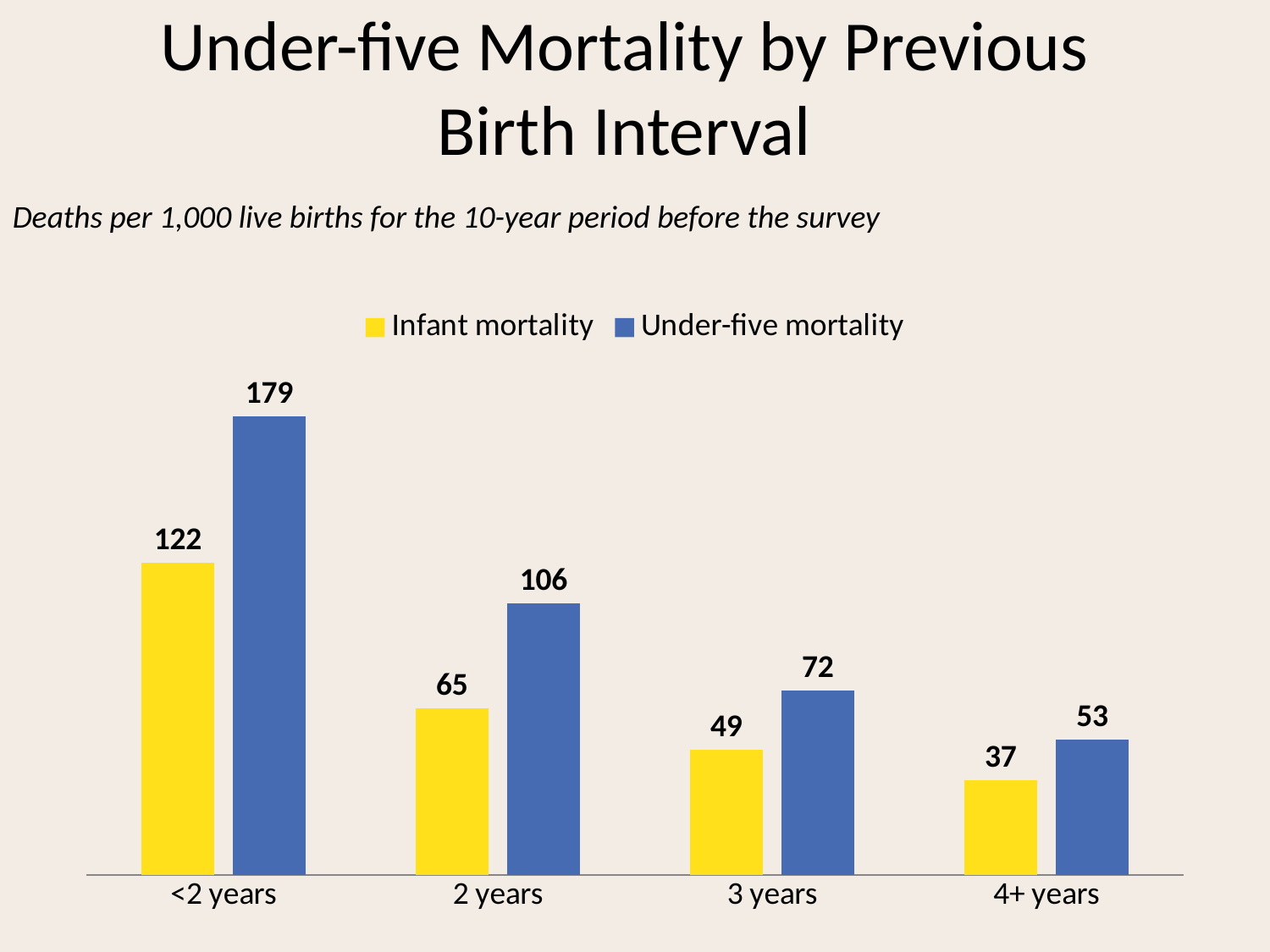

# Under-five Mortality by Previous Birth Interval
Deaths per 1,000 live births for the 10-year period before the survey

### Chart

| Category | Infant mortality | Under-five mortality |
|---|---|---|
| <2 years | 122.0 | 179.0 |
| 2 years | 65.0 | 106.0 |
| 3 years | 49.0 | 72.0 |
| 4+ years | 37.0 | 53.0 |